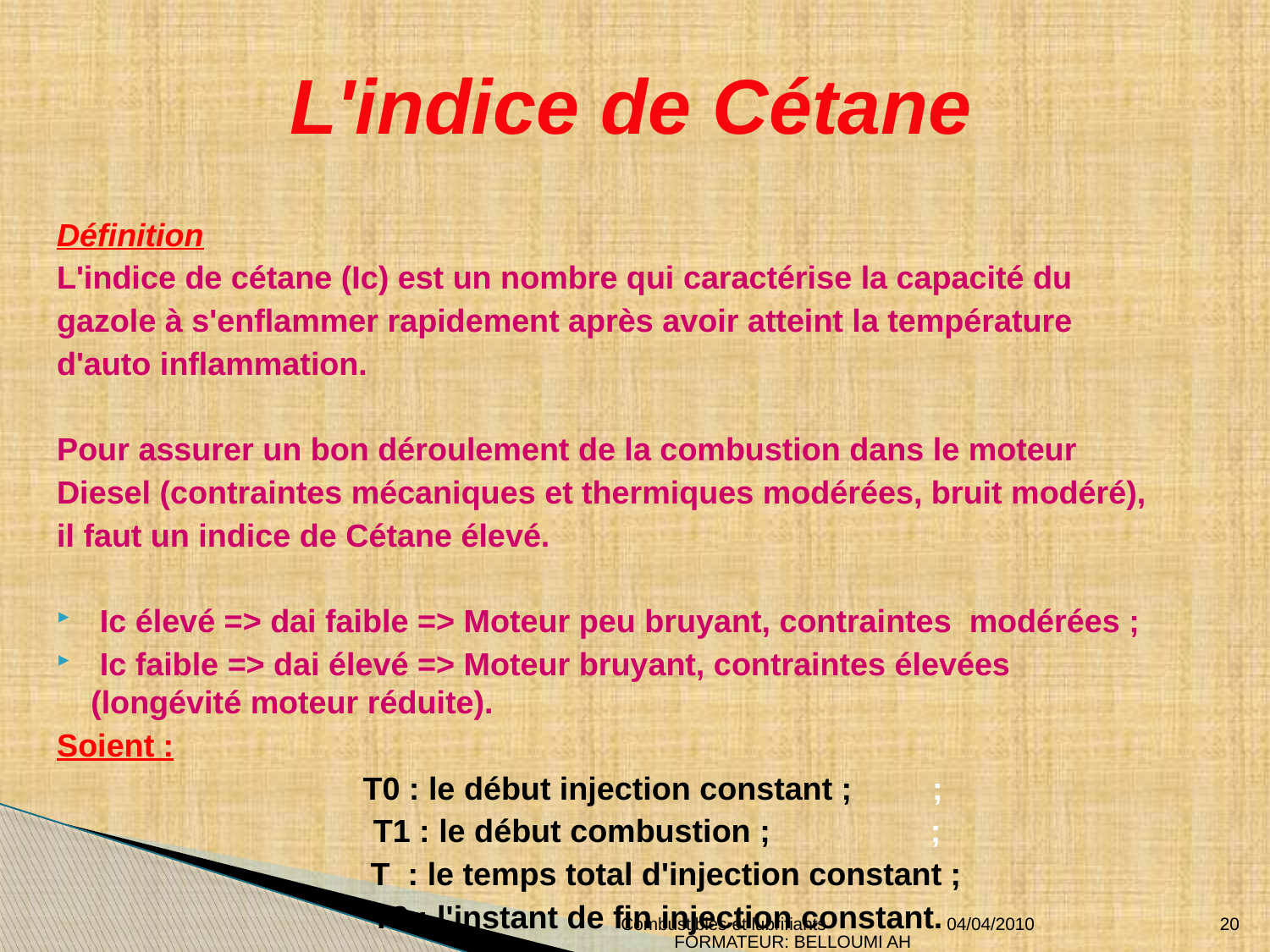

# L'indice de Cétane
Définition
L'indice de cétane (Ic) est un nombre qui caractérise la capacité du
gazole à s'enflammer rapidement après avoir atteint la température
d'auto inflammation.

Pour assurer un bon déroulement de la combustion dans le moteur
Diesel (contraintes mécaniques et thermiques modérées, bruit modéré),
il faut un indice de Cétane élevé.

 Ic élevé => dai faible => Moteur peu bruyant, contraintes  modérées ;
 Ic faible => dai élevé => Moteur bruyant, contraintes élevées            (longévité moteur réduite).
Soient :
T0 : le début injection constant ;         ;
T1 : le début combustion ;                  ;
  T  : le temps total d'injection constant ;
T2 : l'instant de fin injection constant.
Combustibles et lubrifiants                              FORMATEUR: BELLOUMI AHMED
04/04/2010
20